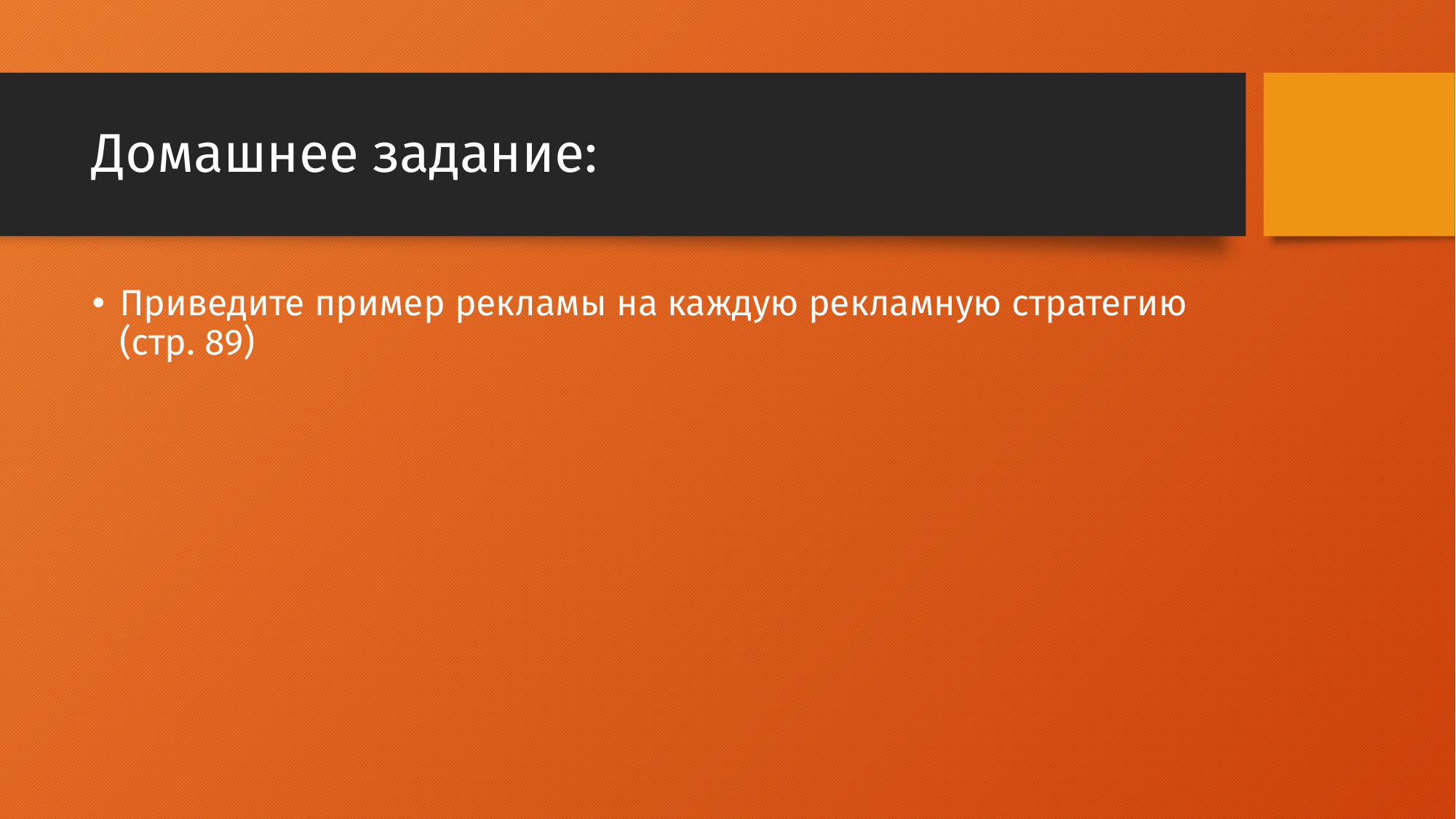

# Домашнее задание:
Приведите пример рекламы на каждую рекламную стратегию (стр. 89)